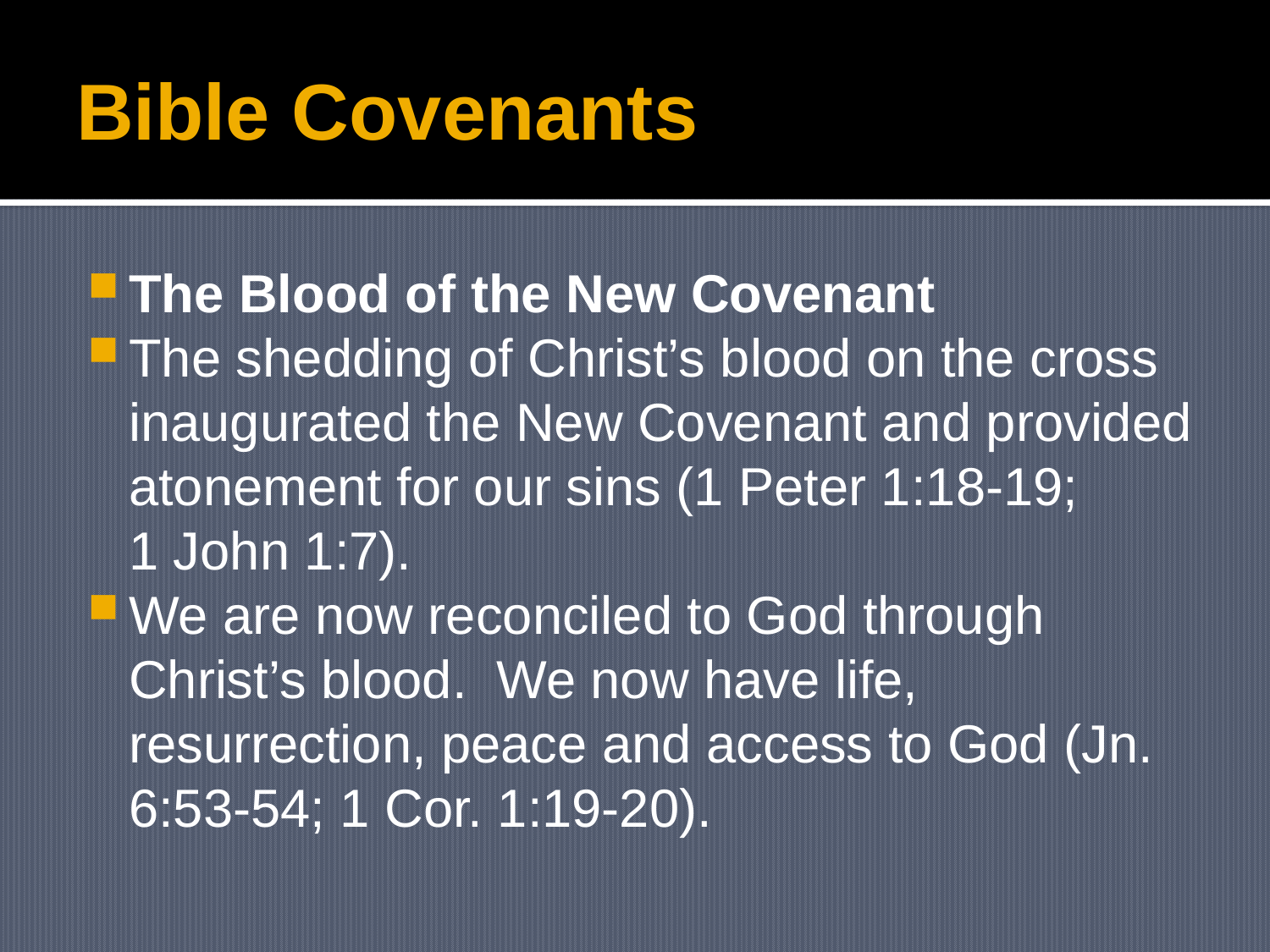

# Bible Covenants
The Blood of the New Covenant
The shedding of Christ’s blood on the cross inaugurated the New Covenant and provided atonement for our sins (1 Peter 1:18-19;
1 John 1:7).
We are now reconciled to God through Christ’s blood.  We now have life, resurrection, peace and access to God (Jn. 6:53-54; 1 Cor. 1:19-20).